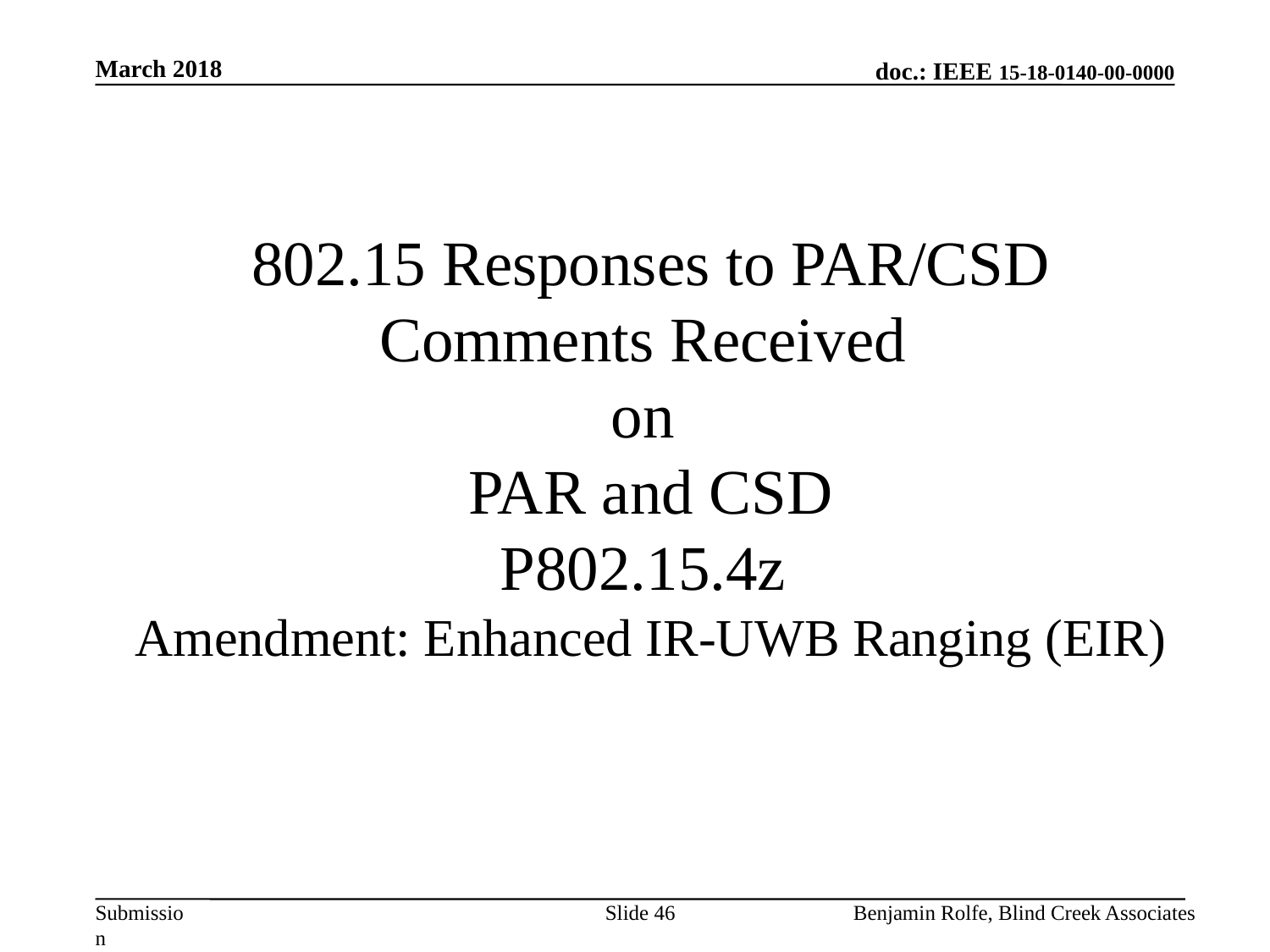

March 2018
# 802.15 Responses to PAR/CSD Comments Received on PAR and CSD P802.15.4z Amendment: Enhanced IR-UWB Ranging (EIR)
Slide 46
Benjamin Rolfe, Blind Creek Associates